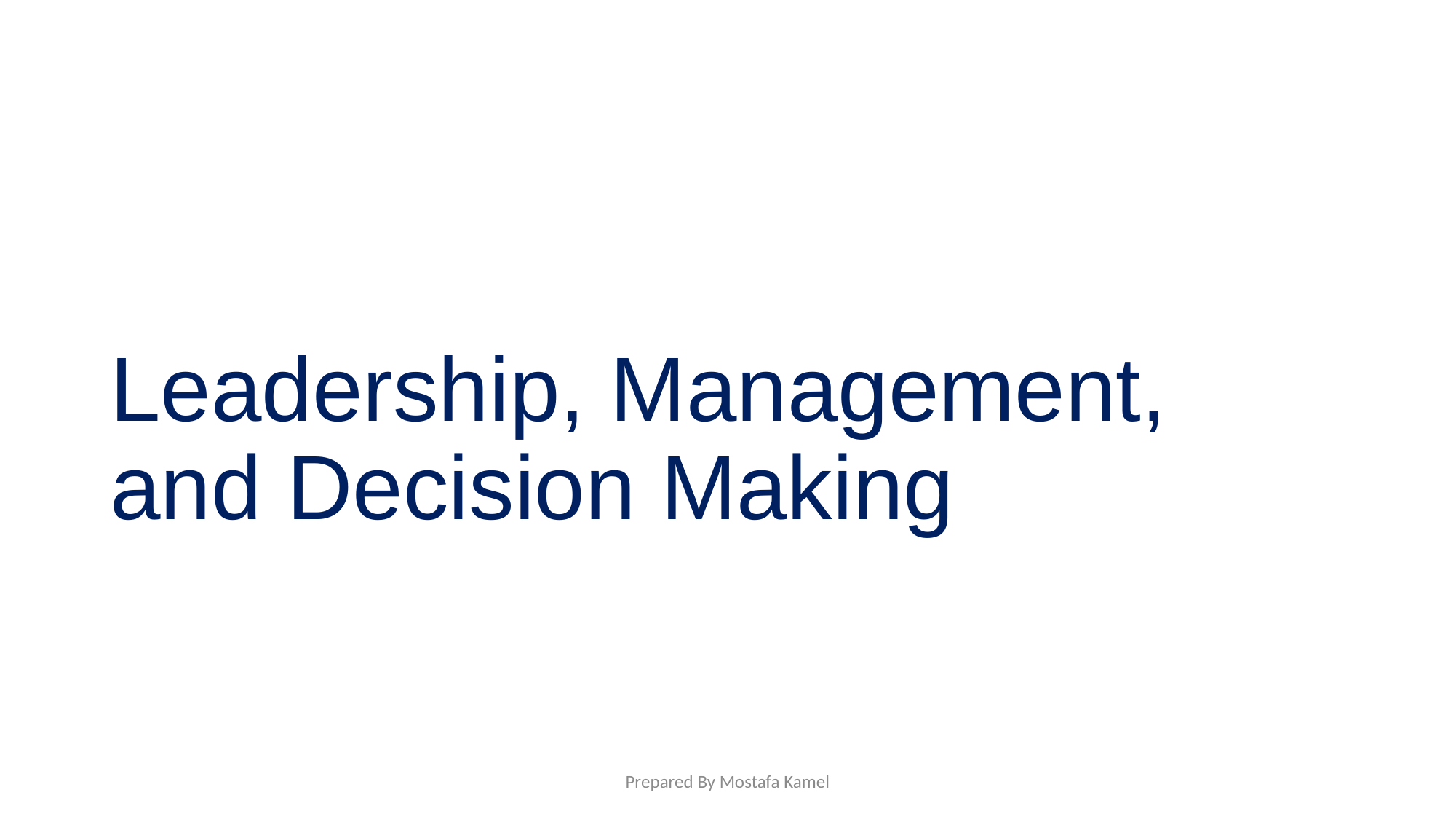

# Leadership, Management, and Decision Making
Prepared By Mostafa Kamel